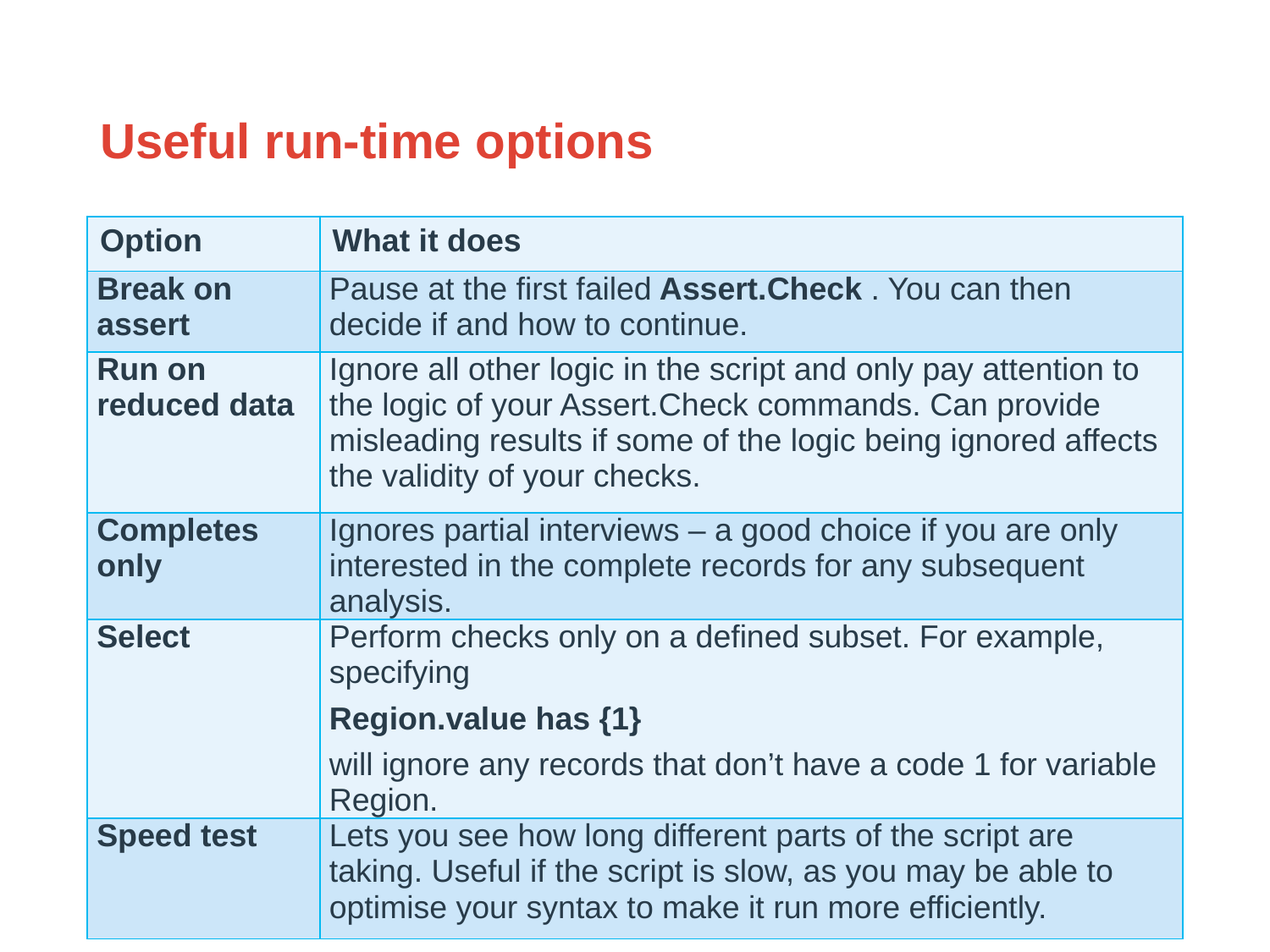

# Useful run-time options
| Option | What it does |
| --- | --- |
| Break on assert | Pause at the first failed Assert.Check . You can then decide if and how to continue. |
| Run on reduced data | Ignore all other logic in the script and only pay attention to the logic of your Assert.Check commands. Can provide misleading results if some of the logic being ignored affects the validity of your checks. |
| Completes only | Ignores partial interviews – a good choice if you are only interested in the complete records for any subsequent analysis. |
| Select | Perform checks only on a defined subset. For example, specifying Region.value has {1} will ignore any records that don’t have a code 1 for variable Region. |
| Speed test | Lets you see how long different parts of the script are taking. Useful if the script is slow, as you may be able to optimise your syntax to make it run more efficiently. |